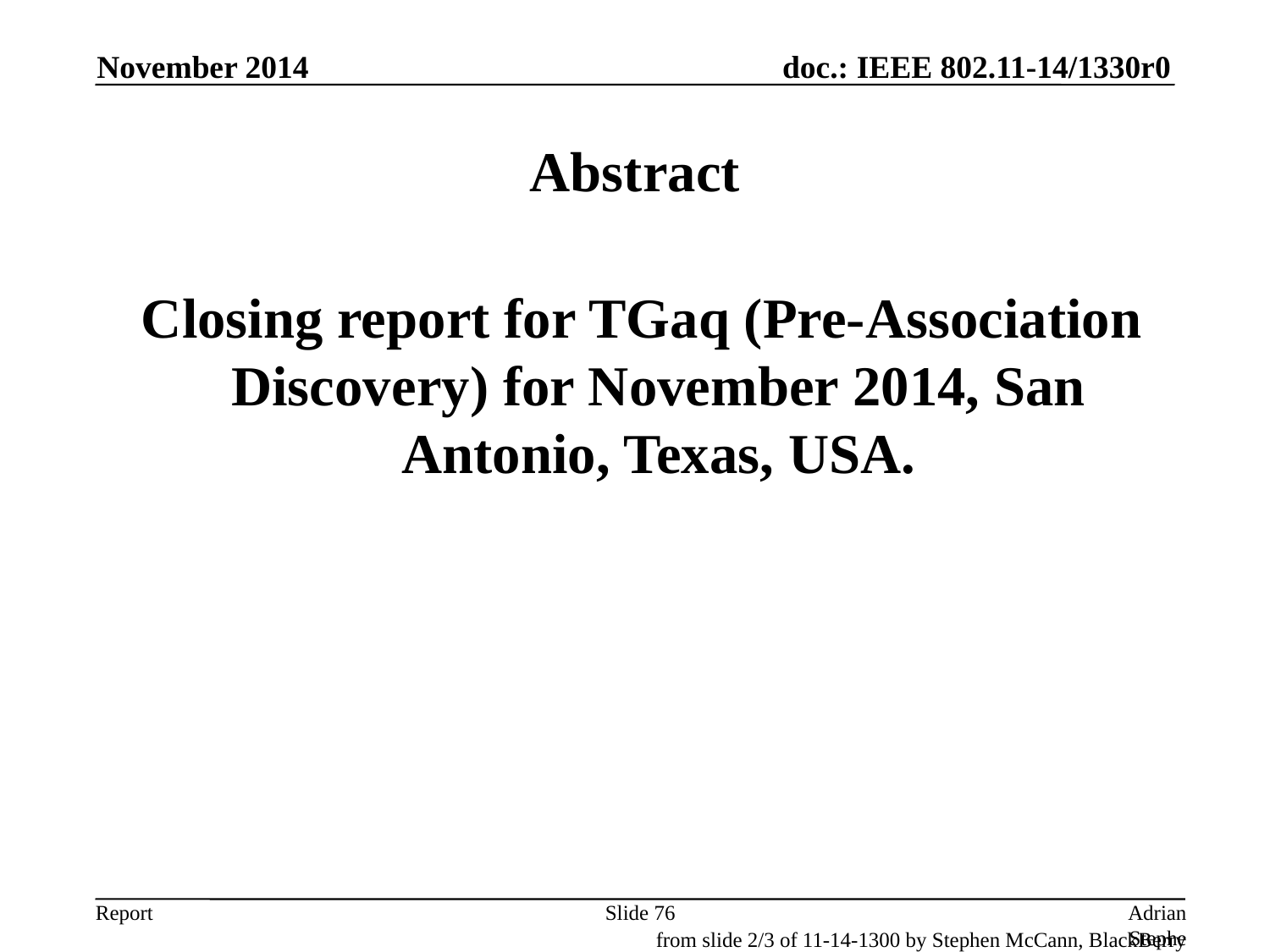

November 2014
# Abstract
 Closing report for TGaq (Pre-Association Discovery) for November 2014, San Antonio, Texas, USA.
Slide 76
Adrian Stephens, Intel Corporation
from slide 2/3 of 11-14-1300 by Stephen McCann, BlackBerry